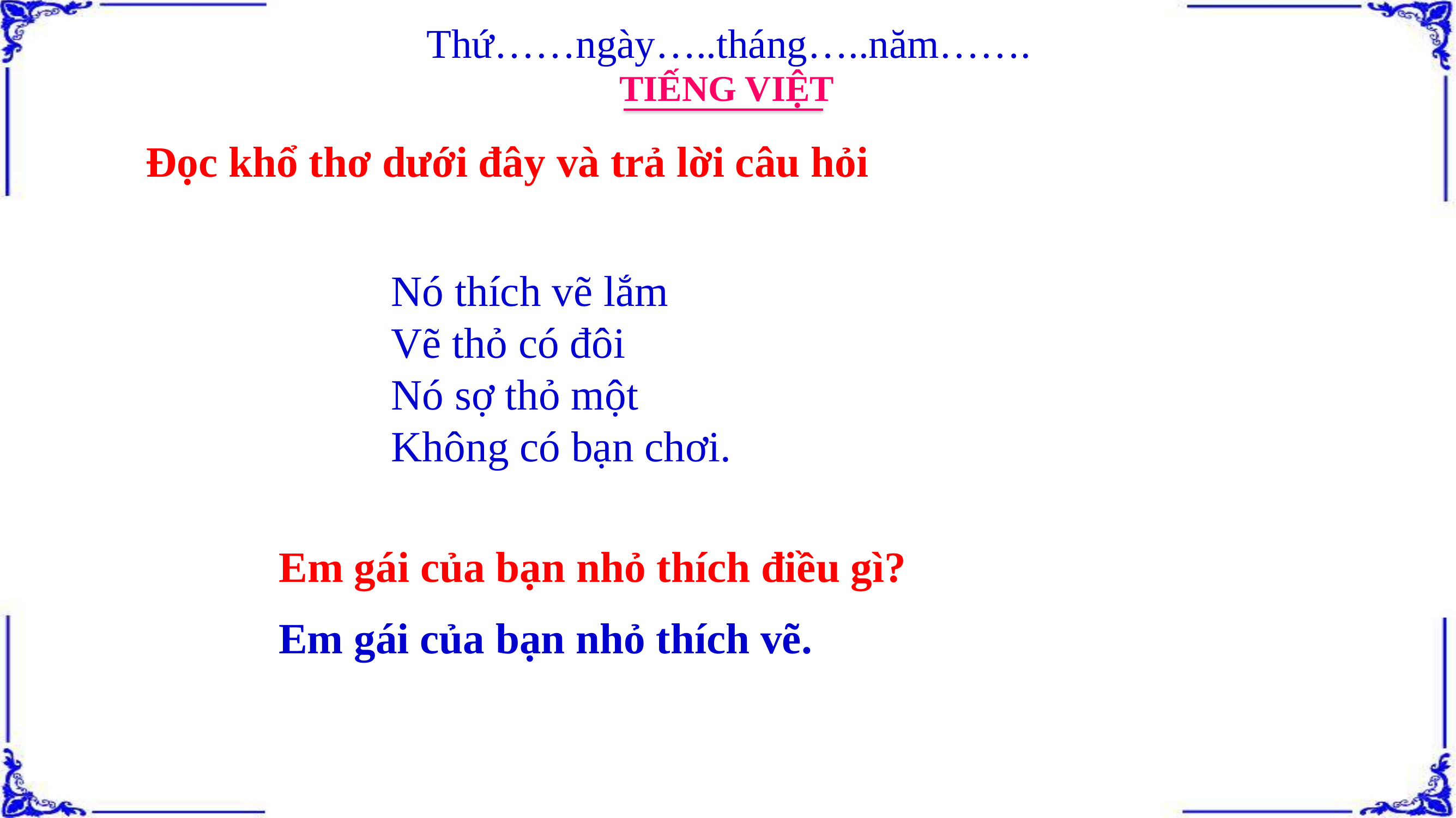

Thứ……ngày…..tháng…..năm…….
TIẾNG VIỆT
Đọc khổ thơ dưới đây và trả lời câu hỏi
Nó thích vẽ lắm
Vẽ thỏ có đôi
Nó sợ thỏ một
Không có bạn chơi.
Em gái của bạn nhỏ thích điều gì?
Em gái của bạn nhỏ thích vẽ.